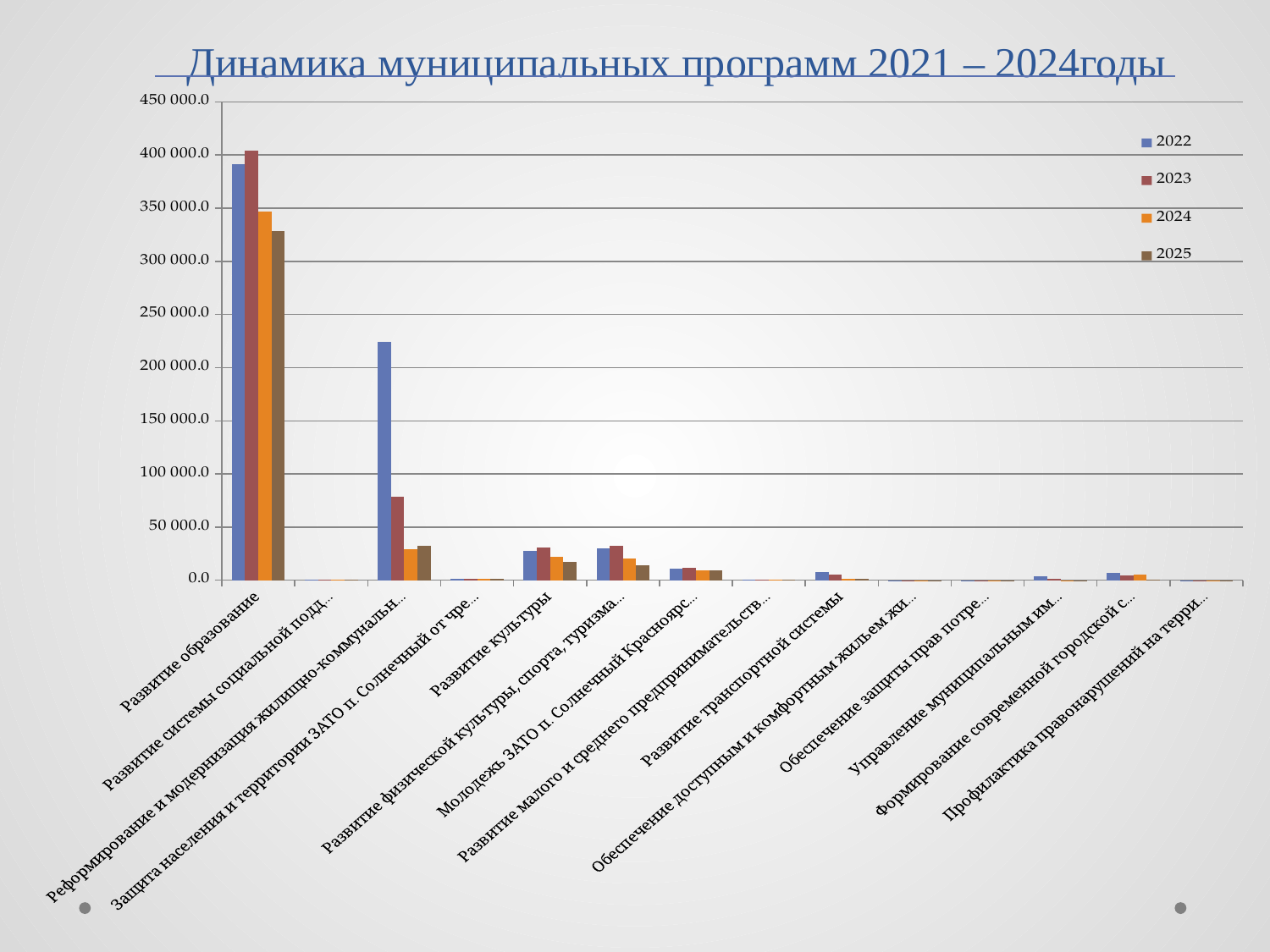

# Динамика муниципальных программ 2021 – 2024годы

### Chart

| Category | 2022 | 2023 | 2024 | 2025 |
|---|---|---|---|---|
| Развитие образование | 391089.1 | 403916.6 | 346470.4 | 328649.2 |
| Развитие системы социальной поддержки населения | 908.0 | 968.5 | 943.3 | 871.3 |
| Реформирование и модернизация жилищно-коммунального хозяйства и повышение энергетической эффективности | 224561.9 | 78311.5 | 29092.6 | 32267.7 |
| Защита населения и территории ЗАТО п. Солнечный от чрезвычайных ситуаций, обеспечение антитеррористической защищенности | 1666.0 | 1426.2 | 1401.0 | 1401.0 |
| Развитие культуры | 27920.2 | 30928.9 | 22272.4 | 17560.2 |
| Развитие физической культуры, спорта, туризма в ЗАТО п. Солнечный Красноярского края | 30349.7 | 32330.8 | 20532.3 | 14058.3 |
| Молодежь ЗАТО п. Солнечный Красноярского края в XXI веке | 10752.2 | 11529.9 | 9686.7 | 9075.1 |
| Развитие малого и среднего предпринимательства в ЗАТО п. Солнечный Красноярского края | 632.8 | 594.3 | 591.4 | 591.4 |
| Развитие транспортной системы | 7607.2 | 5445.5 | 1211.3 | 1211.3 |
| Обеспечение доступным и комфортным жильем жителей ЗАТО п. Солнечный Красноярского края | 32.5 | 70.0 | 70.0 | 70.0 |
| Обеспечение защиты прав потребителей | 10.0 | 10.0 | 10.0 | 10.0 |
| Управление муниципальным имуществом | 3740.7 | 1684.1 | 101.7 | 19.7 |
| Формирование современной городской среды ЗАТО п. Солнечный | 7077.7 | 4143.1 | 5454.8 | 275.8 |
| Профилактика правонарушений на территории ЗАТО п. Солнечный | 20.0 | 20.0 | 20.0 | 20.0 |